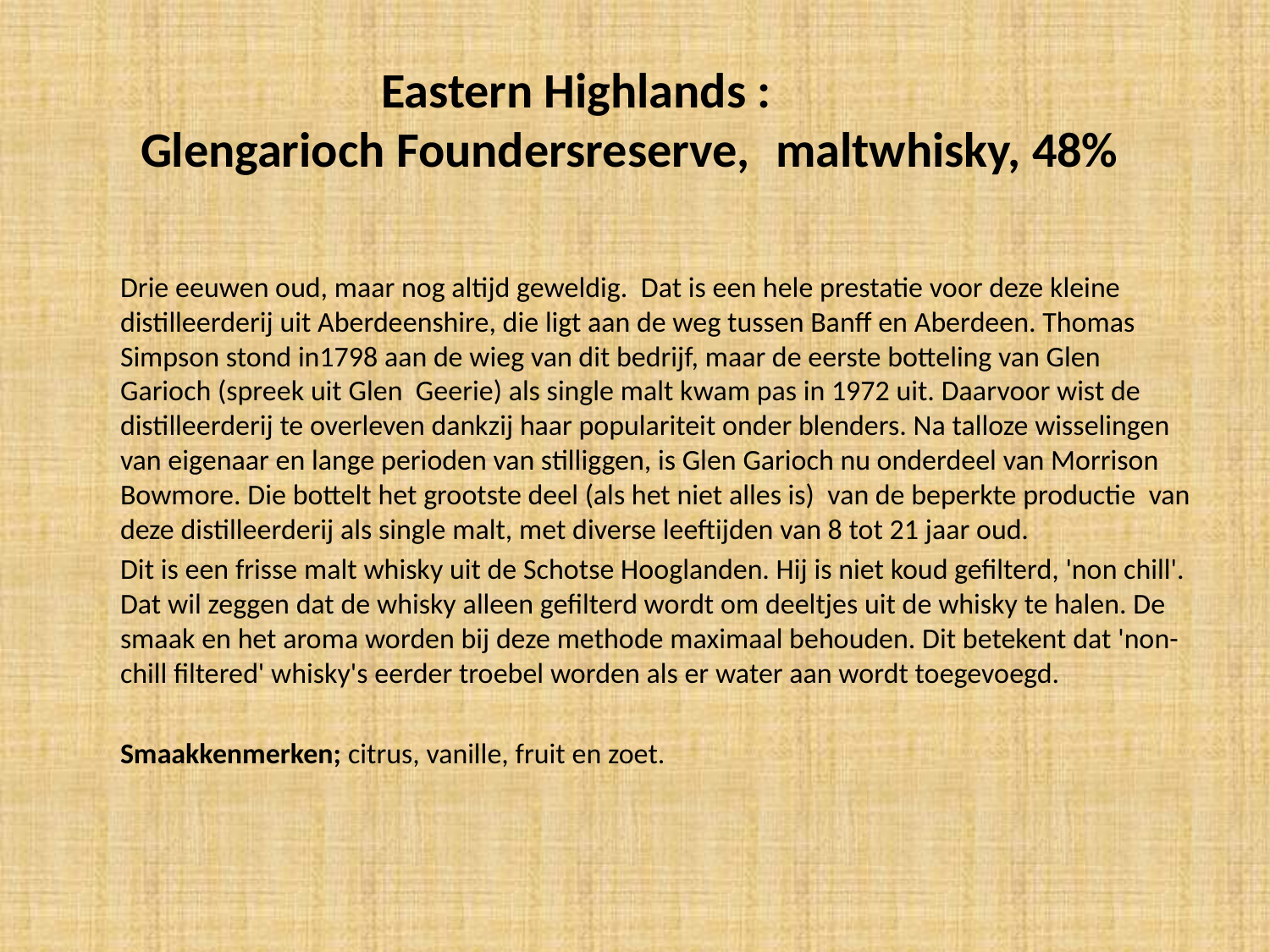

# Eastern Highlands : Glengarioch Foundersreserve, 	maltwhisky, 48%

	Drie eeuwen oud, maar nog altijd geweldig.  Dat is een hele prestatie voor deze kleine distilleerderij uit Aberdeenshire, die ligt aan de weg tussen Banff en Aberdeen. Thomas Simpson stond in1798 aan de wieg van dit bedrijf, maar de eerste botteling van Glen Garioch (spreek uit Glen  Geerie) als single malt kwam pas in 1972 uit. Daarvoor wist de distilleerderij te overleven dankzij haar populariteit onder blenders. Na talloze wisselingen van eigenaar en lange perioden van stilliggen, is Glen Garioch nu onderdeel van Morrison Bowmore. Die bottelt het grootste deel (als het niet alles is)  van de beperkte productie  van deze distilleerderij als single malt, met diverse leeftijden van 8 tot 21 jaar oud.
	Dit is een frisse malt whisky uit de Schotse Hooglanden. Hij is niet koud gefilterd, 'non chill'. Dat wil zeggen dat de whisky alleen gefilterd wordt om deeltjes uit de whisky te halen. De smaak en het aroma worden bij deze methode maximaal behouden. Dit betekent dat 'non-chill filtered' whisky's eerder troebel worden als er water aan wordt toegevoegd.

	Smaakkenmerken; citrus, vanille, fruit en zoet.